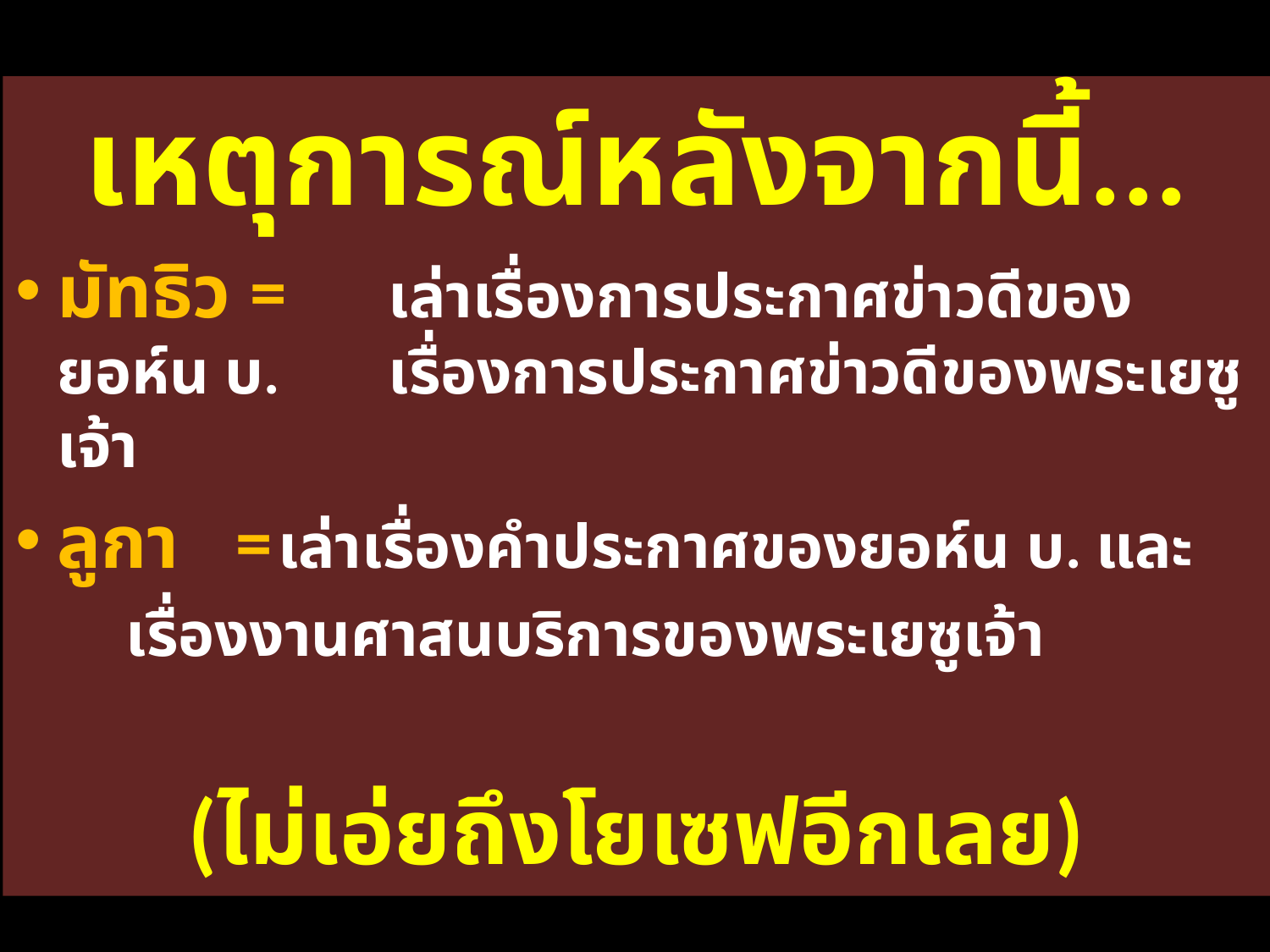

เหตุการณ์หลังจากนี้...
มัทธิว =	เล่าเรื่องการประกาศข่าวดีของยอห์น บ.			เรื่องการประกาศข่าวดีของพระเยซูเจ้า
ลูกา   =		เล่าเรื่องคำประกาศของยอห์น บ. และ
			เรื่องงานศาสนบริการของพระเยซูเจ้า

(ไม่เอ่ยถึงโยเซฟอีกเลย)